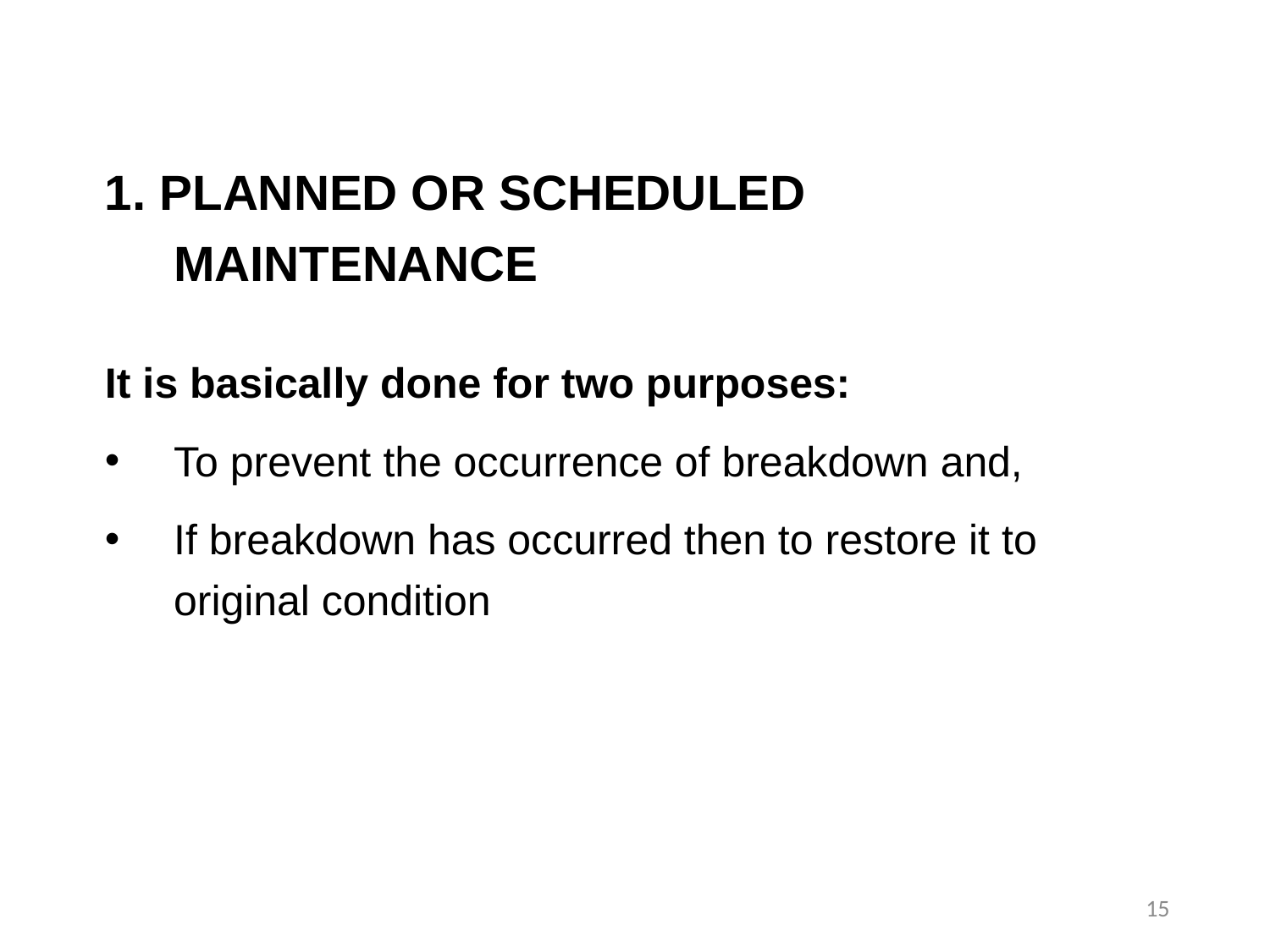

1. PLANNED OR SCHEDULED MAINTENANCE

It is basically done for two purposes:
To prevent the occurrence of breakdown and,
If breakdown has occurred then to restore it to original condition

15